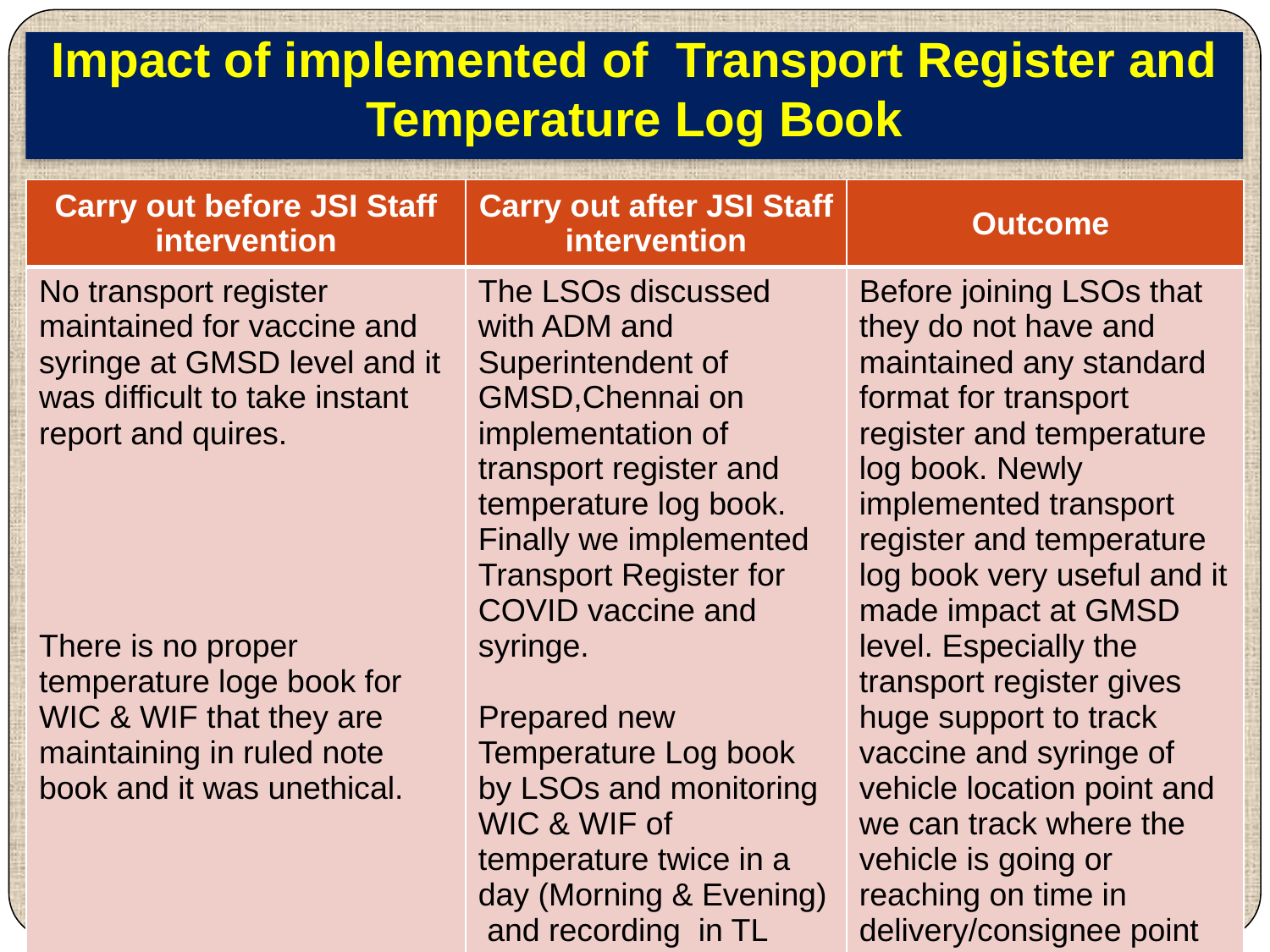

# Impact of implemented of  Transport Register and Temperature Log Book
| Carry out before JSI Staff intervention | Carry out after JSI Staff intervention | Outcome |
| --- | --- | --- |
| No transport register maintained for vaccine and syringe at GMSD level and it was difficult to take instant report and quires. There is no proper temperature loge book for WIC & WIF that they are maintaining in ruled note book and it was unethical. | The LSOs discussed with ADM and Superintendent of GMSD,Chennai on implementation of transport register and temperature log book. Finally we implemented Transport Register for COVID vaccine and syringe. Prepared new Temperature Log book by LSOs and monitoring WIC & WIF of temperature twice in a day (Morning & Evening) and recording in TL book sheet. | Before joining LSOs that they do not have and maintained any standard format for transport register and temperature log book. Newly implemented transport register and temperature log book very useful and it made impact at GMSD level. Especially the transport register gives huge support to track vaccine and syringe of vehicle location point and we can track where the vehicle is going or reaching on time in delivery/consignee point |